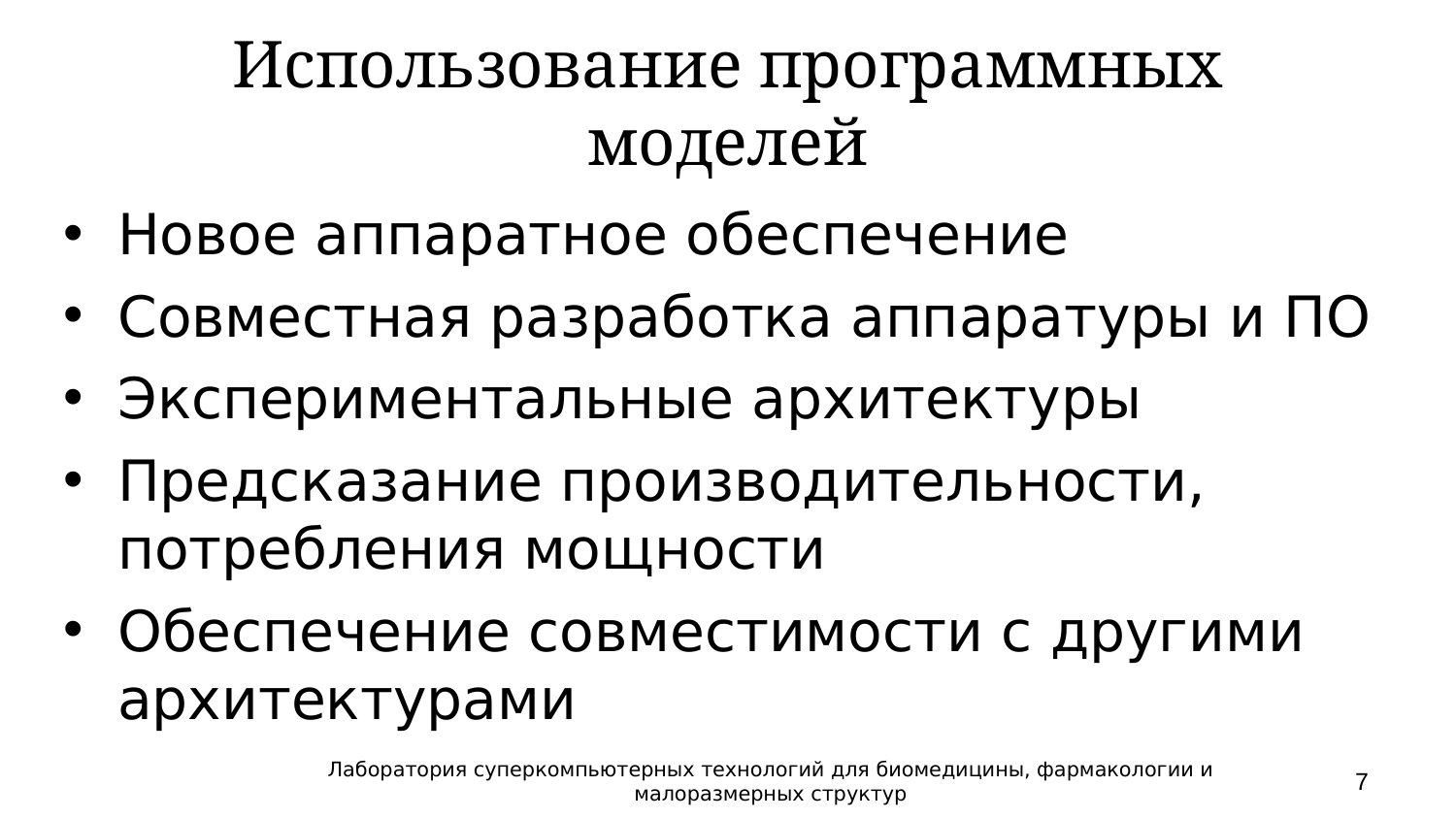

# Использование программных моделей
Новое аппаратное обеспечение
Совместная разработка аппаратуры и ПО
Экспериментальные архитектуры
Предсказание производительности, потребления мощности
Обеспечение совместимости с другими архитектурами
Лаборатория суперкомпьютерных технологий для биомедицины, фармакологии и малоразмерных структур
7